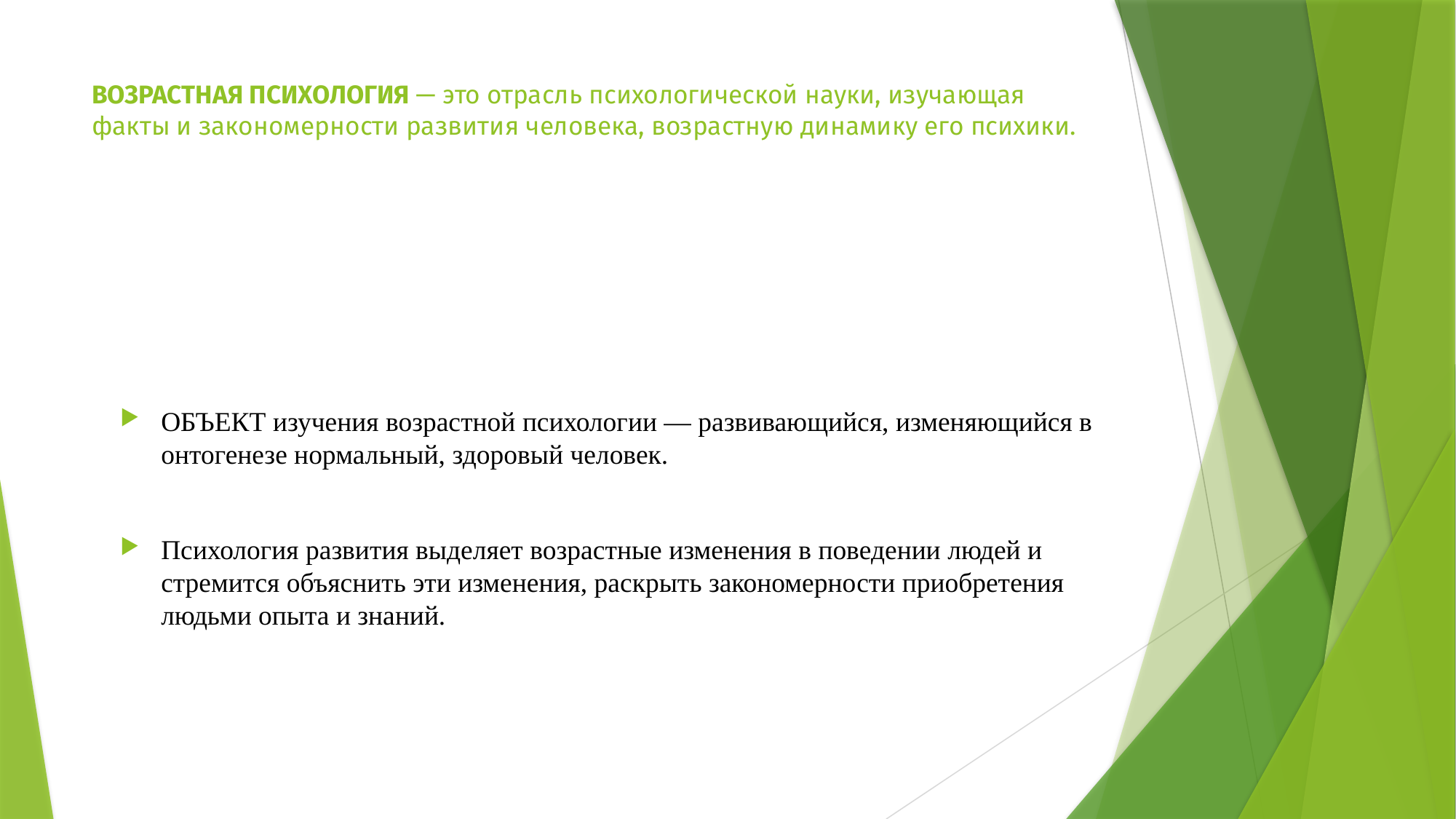

# ВОЗРАСТНАЯ ПСИХОЛОГИЯ — это отрасль психологической науки, изучающая факты и закономерности развития человека, возрастную динамику его психики.
ОБЪЕКТ изучения возрастной психологии — развивающийся, изменяющийся в онтогенезе нормальный, здоровый человек.

Психология развития выделяет возрастные изменения в поведении людей и стремится объяснить эти изменения, раскрыть закономерности приобретения людьми опыта и знаний.